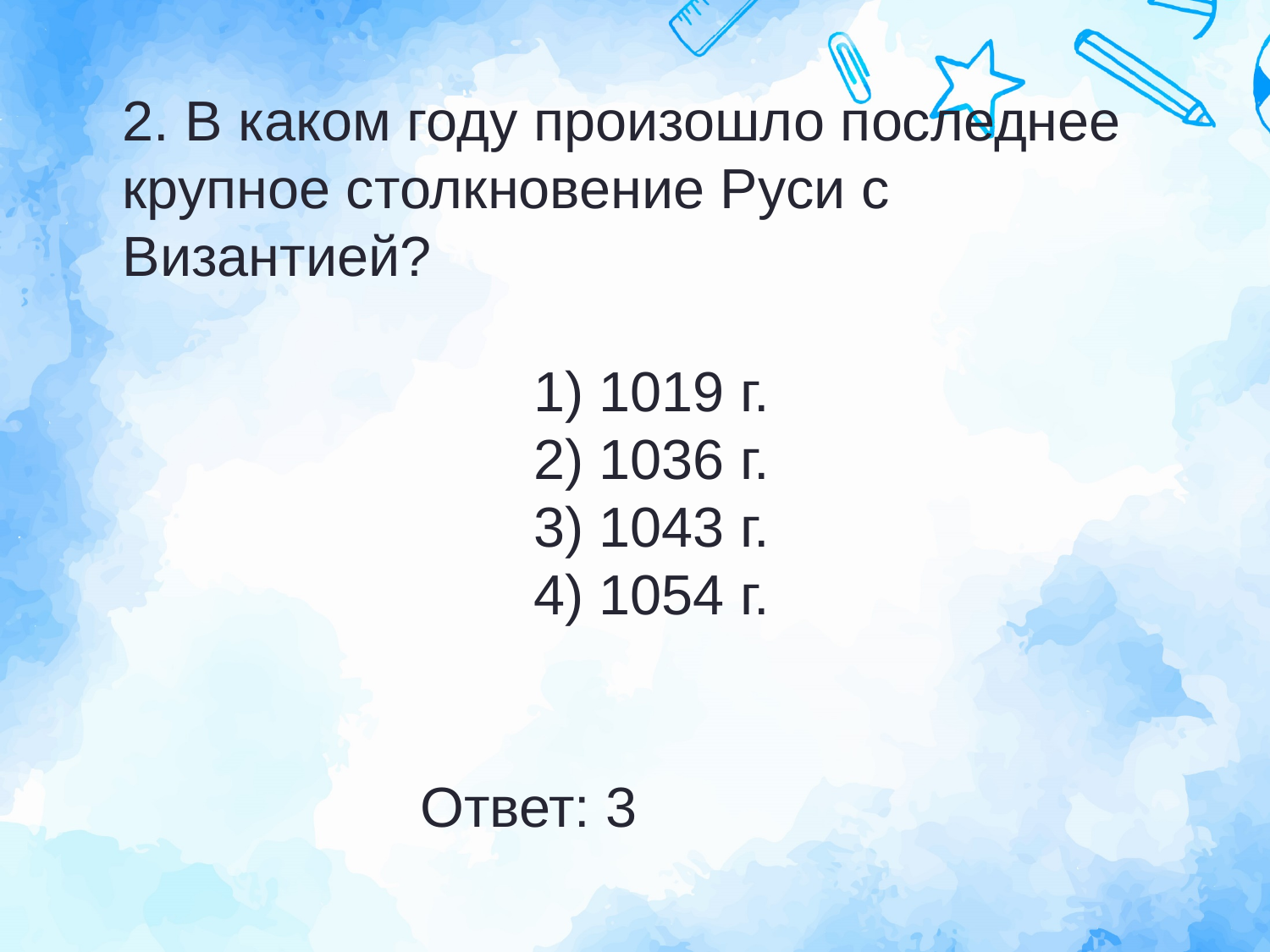

2. В каком году произошло последнее крупное столкновение Руси с Византией?

1) 1019 г.
2) 1036 г.
3) 1043 г.
4) 1054 г.
Ответ: 3